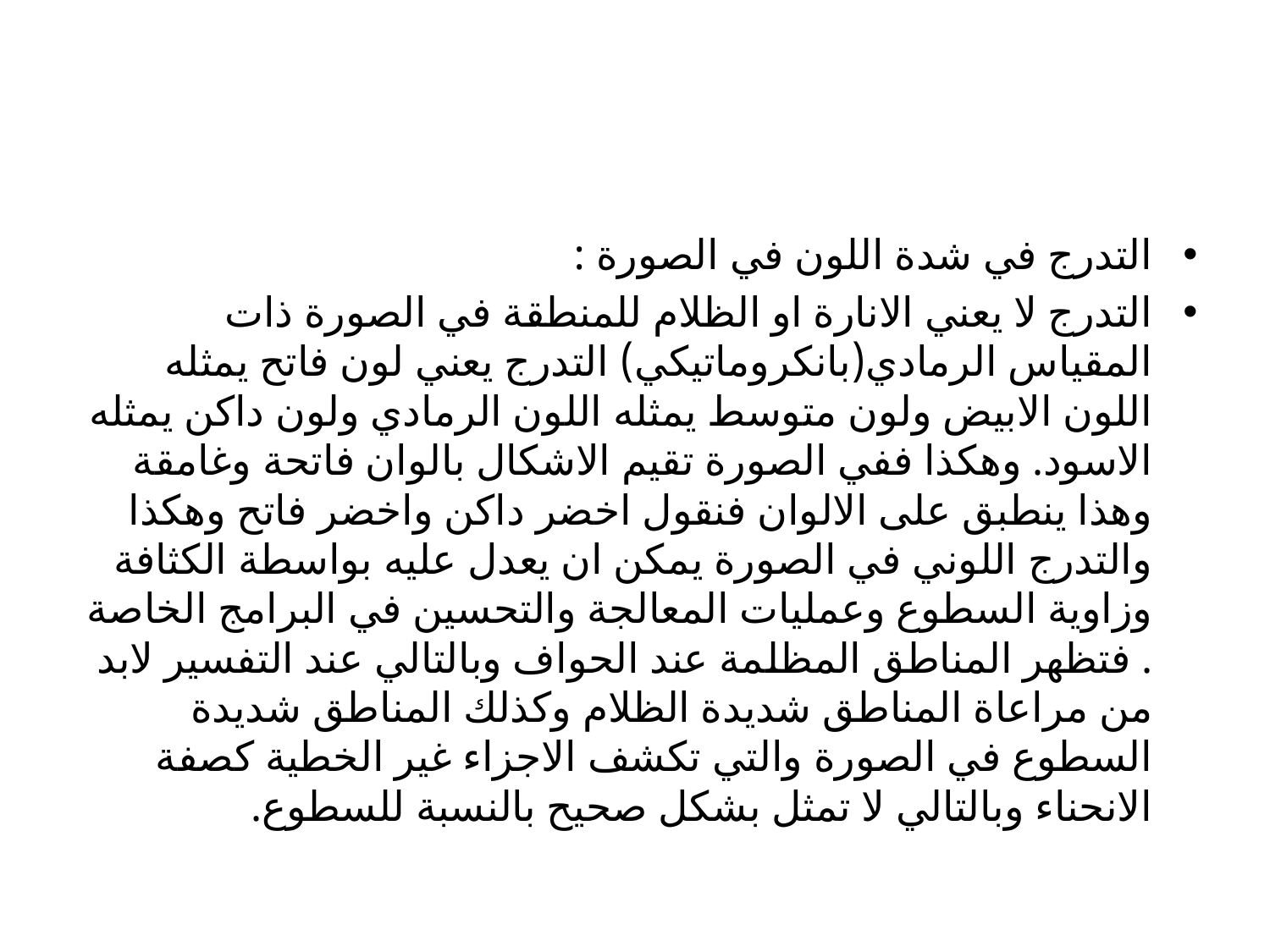

التدرج في شدة اللون في الصورة :
التدرج لا يعني الانارة او الظلام للمنطقة في الصورة ذات المقياس الرمادي(بانكروماتيكي) التدرج يعني لون فاتح يمثله اللون الابيض ولون متوسط يمثله اللون الرمادي ولون داكن يمثله الاسود. وهكذا ففي الصورة تقيم الاشكال بالوان فاتحة وغامقة وهذا ينطبق على الالوان فنقول اخضر داكن واخضر فاتح وهكذا والتدرج اللوني في الصورة يمكن ان يعدل عليه بواسطة الكثافة وزاوية السطوع وعمليات المعالجة والتحسين في البرامج الخاصة . فتظهر المناطق المظلمة عند الحواف وبالتالي عند التفسير لابد من مراعاة المناطق شديدة الظلام وكذلك المناطق شديدة السطوع في الصورة والتي تكشف الاجزاء غير الخطية كصفة الانحناء وبالتالي لا تمثل بشكل صحيح بالنسبة للسطوع.